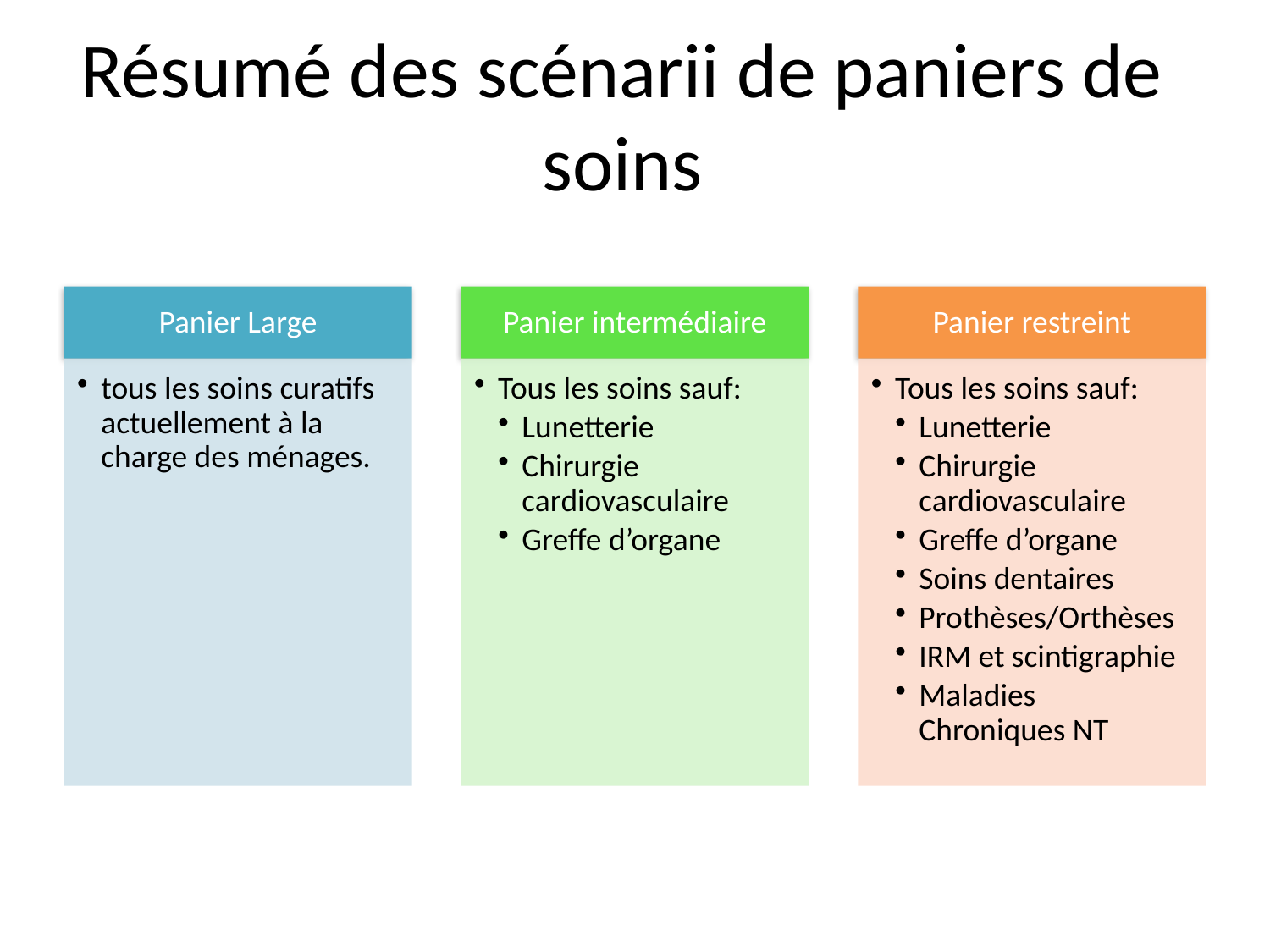

# Résumé des scénarii de paniers de soins
Panier Large
tous les soins curatifs actuellement à la charge des ménages.
Panier intermédiaire
Tous les soins sauf:
Lunetterie
Chirurgie cardiovasculaire
Greffe d’organe

Panier restreint
Tous les soins sauf:
Lunetterie
Chirurgie cardiovasculaire
Greffe d’organe
Soins dentaires
Prothèses/Orthèses
IRM et scintigraphie
Maladies Chroniques NT